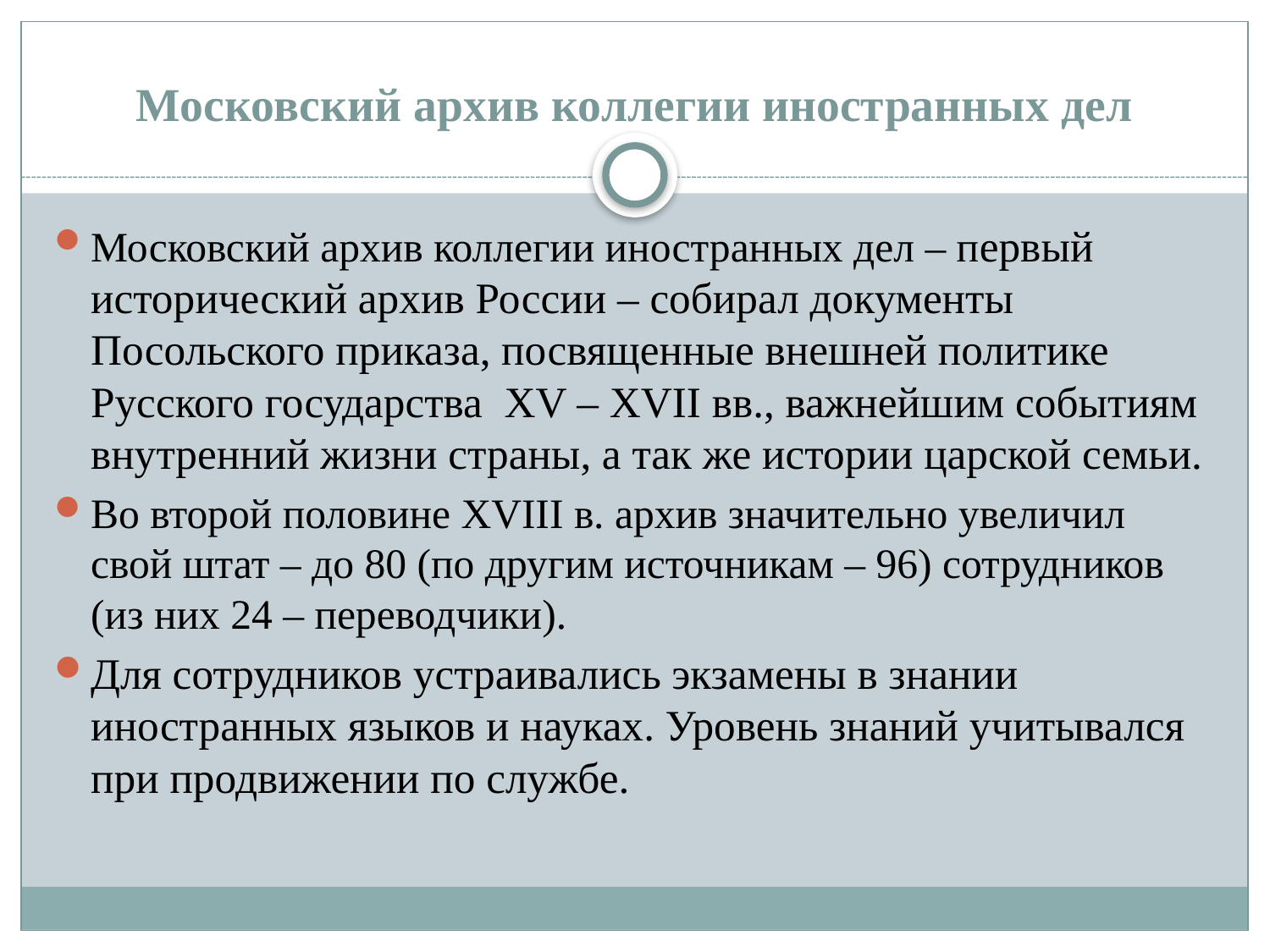

# Московский архив коллегии иностранных дел
Московский архив коллегии иностранных дел – первый исторический архив России – собирал документы Посольского приказа, посвященные внешней политике Русского государства  XV – XVII вв., важнейшим событиям внутренний жизни страны, а так же истории царской семьи.
Во второй половине XVIII в. архив значительно увеличил свой штат – до 80 (по другим источникам – 96) сотрудников (из них 24 – переводчики).
Для сотрудников устраивались экзамены в знании иностранных языков и науках. Уровень знаний учитывался при продвижении по службе.